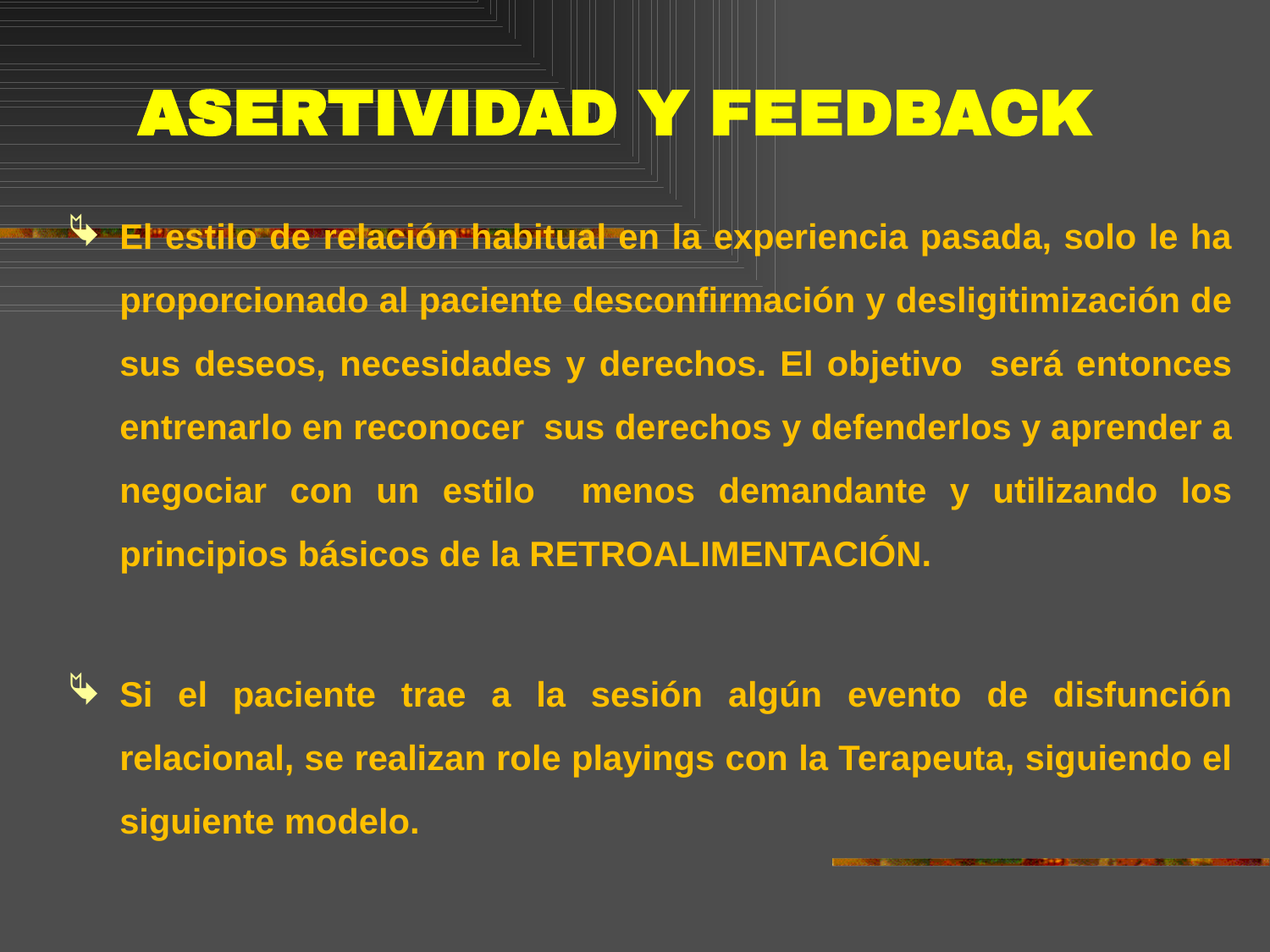

# ASERTIVIDAD Y FEEDBACK
El estilo de relación habitual en la experiencia pasada, solo le ha proporcionado al paciente desconfirmación y desligitimización de sus deseos, necesidades y derechos. El objetivo  será entonces entrenarlo en reconocer  sus derechos y defenderlos y aprender a negociar con un estilo  menos demandante y utilizando los principios básicos de la RETROALIMENTACIÓN.

Si el paciente trae a la sesión algún evento de disfunción relacional, se realizan role playings con la Terapeuta, siguiendo el siguiente modelo.